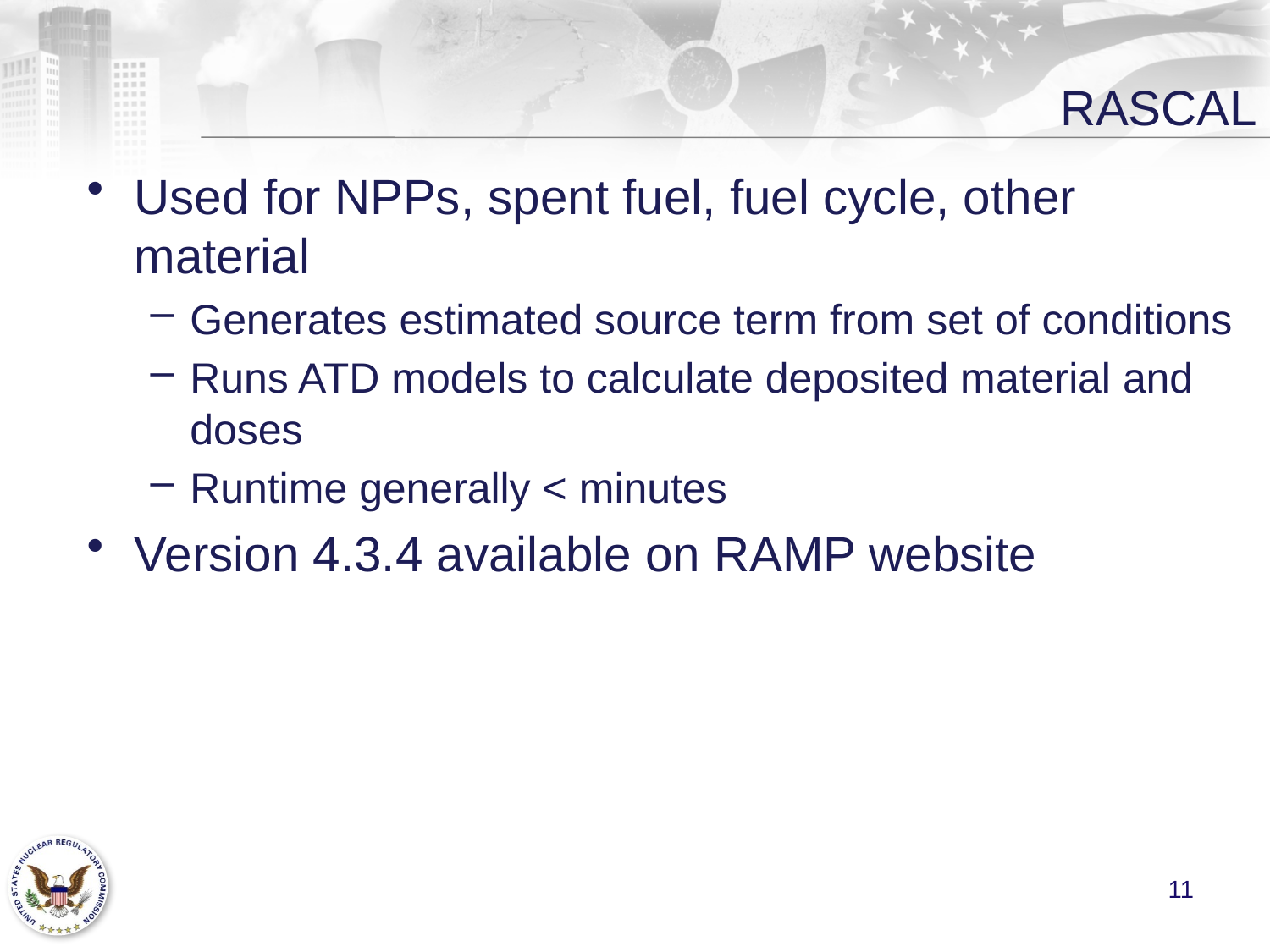

# RASCAL
Used for NPPs, spent fuel, fuel cycle, other material
Generates estimated source term from set of conditions
Runs ATD models to calculate deposited material and doses
Runtime generally < minutes
Version 4.3.4 available on RAMP website
11